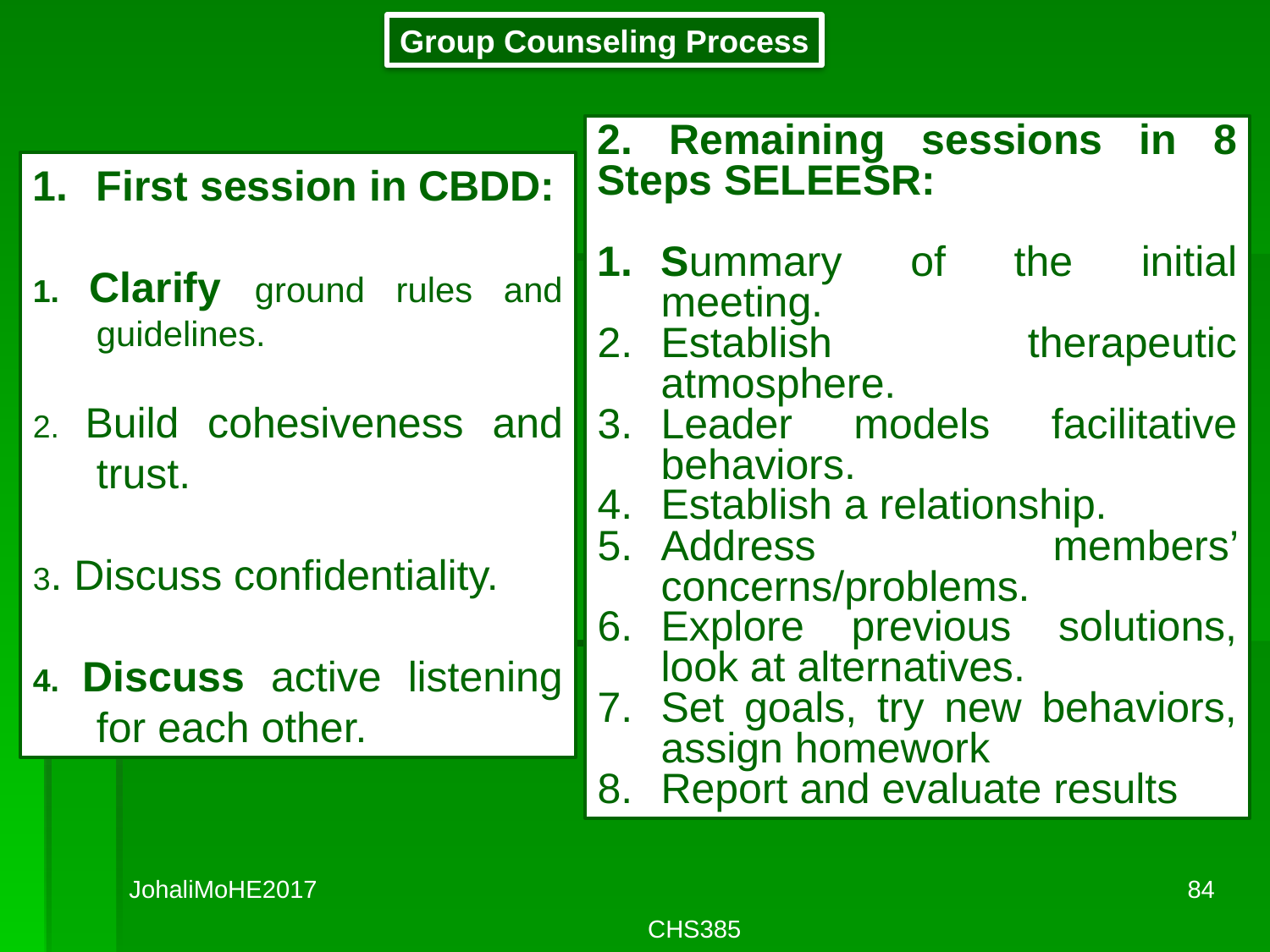

Group Counseling Process
2. Remaining sessions in 8 Steps SELEESR:

Summary of the initial meeting.
Establish therapeutic atmosphere.
Leader models facilitative behaviors.
Establish a relationship.
Address members’ concerns/problems.
Explore previous solutions, look at alternatives.
Set goals, try new behaviors, assign homework
Report and evaluate results
First session in CBDD:

1. Clarify ground rules and guidelines.

2. Build cohesiveness and trust.

3. Discuss confidentiality.

4. Discuss active listening for each other.
JohaliMoHE2017
84
CHS385